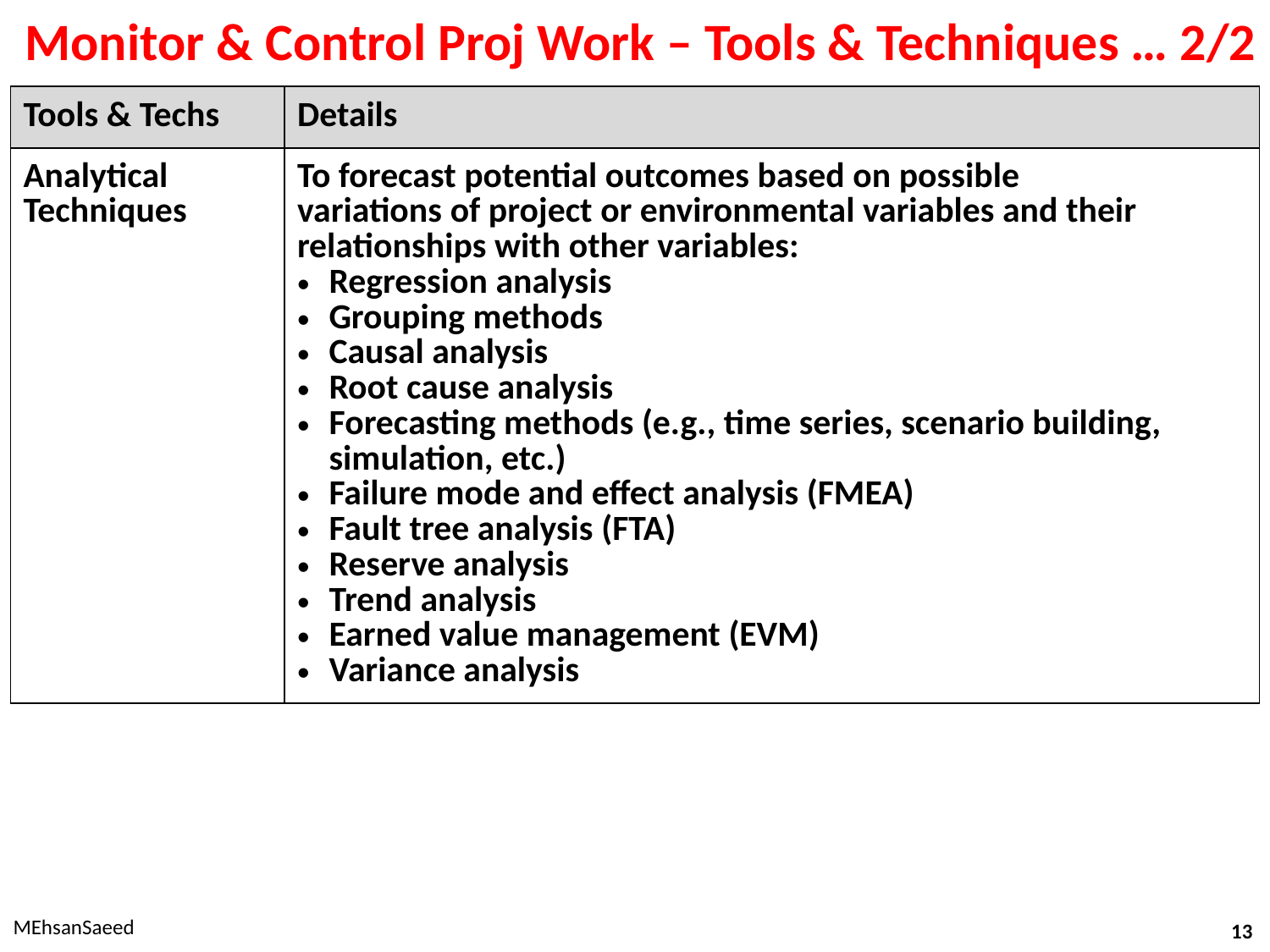

# Monitor & Control Proj Work – Tools & Techniques … 2/2
| Tools & Techs | Details |
| --- | --- |
| Analytical Techniques | To forecast potential outcomes based on possible variations of project or environmental variables and their relationships with other variables: Regression analysis Grouping methods Causal analysis Root cause analysis Forecasting methods (e.g., time series, scenario building, simulation, etc.) Failure mode and effect analysis (FMEA) Fault tree analysis (FTA) Reserve analysis Trend analysis Earned value management (EVM) Variance analysis |
MEhsanSaeed
13